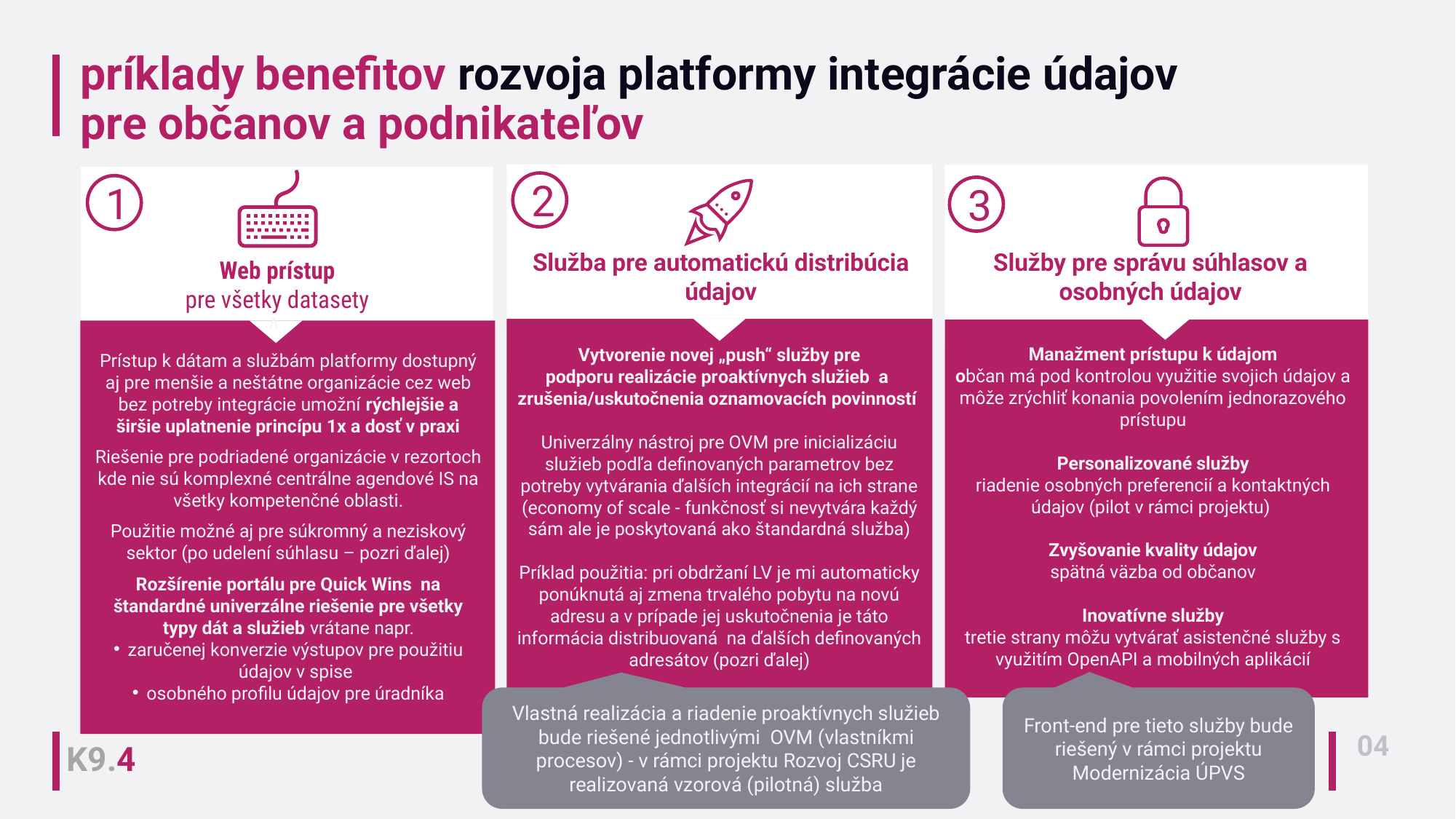

# príklady benefitov rozvoja platformy integrácie údajov pre občanov a podnikateľov

Služba pre automatickú distribúcia údajov

Vytvorenie novej „push“ služby pre
podporu realizácie proaktívnych služieb  a
zrušenia/uskutočnenia oznamovacích povinností

Univerzálny nástroj pre OVM pre inicializáciu služieb podľa definovaných parametrov bez potreby vytvárania ďalších integrácií na ich strane (economy of scale - funkčnosť si nevytvára každý sám ale je poskytovaná ako štandardná služba)

Príklad použitia: pri obdržaní LV je mi automaticky ponúknutá aj zmena trvalého pobytu na novú adresu a v prípade jej uskutočnenia je táto informácia distribuovaná  na ďalších definovaných adresátov (pozri ďalej)

Služby pre správu súhlasov a osobných údajov

Manažment prístupu k údajom
občan má pod kontrolou využitie svojich údajov a môže zrýchliť konania povolením jednorazového prístupu

Personalizované služby
riadenie osobných preferencií a kontaktných údajov (pilot v rámci projektu)

Zvyšovanie kvality údajov
spätná väzba od občanov

Inovatívne služby
tretie strany môžu vytvárať asistenčné služby s využitím OpenAPI a mobilných aplikácií

2
1

3

Web prístup
pre všetky datasety

v

Prístup k dátam a službám platformy dostupný aj pre menšie a neštátne organizácie cez web bez potreby integrácie umožní rýchlejšie a širšie uplatnenie princípu 1x a dosť v praxi
Riešenie pre podriadené organizácie v rezortoch kde nie sú komplexné centrálne agendové IS na všetky kompetenčné oblasti.
Použitie možné aj pre súkromný a neziskový sektor (po udelení súhlasu – pozri ďalej)
Rozšírenie portálu pre Quick Wins  na štandardné univerzálne riešenie pre všetky typy dát a služieb vrátane napr.
zaručenej konverzie výstupov pre použitiu údajov v spise
osobného profilu údajov pre úradníka

04

Vlastná realizácia a riadenie proaktívnych služieb bude riešené jednotlivými  OVM (vlastníkmi procesov) - v rámci projektu Rozvoj CSRU je realizovaná vzorová (pilotná) služba
Front-end pre tieto služby bude riešený v rámci projektu Modernizácia ÚPVS
04